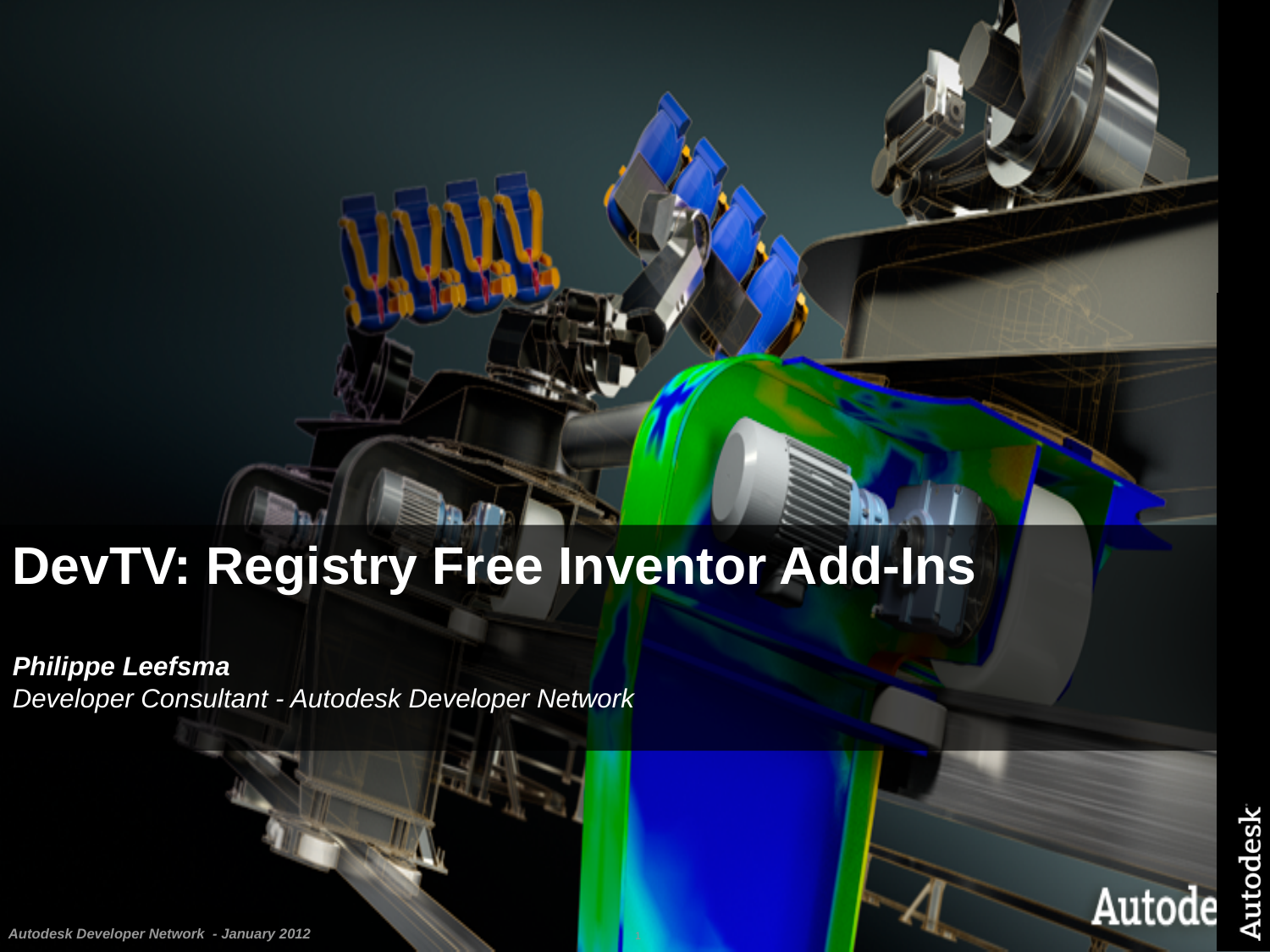

DevTV: Registry Free Inventor Add-Ins

Philippe Leefsma
Developer Consultant - Autodesk Developer Network